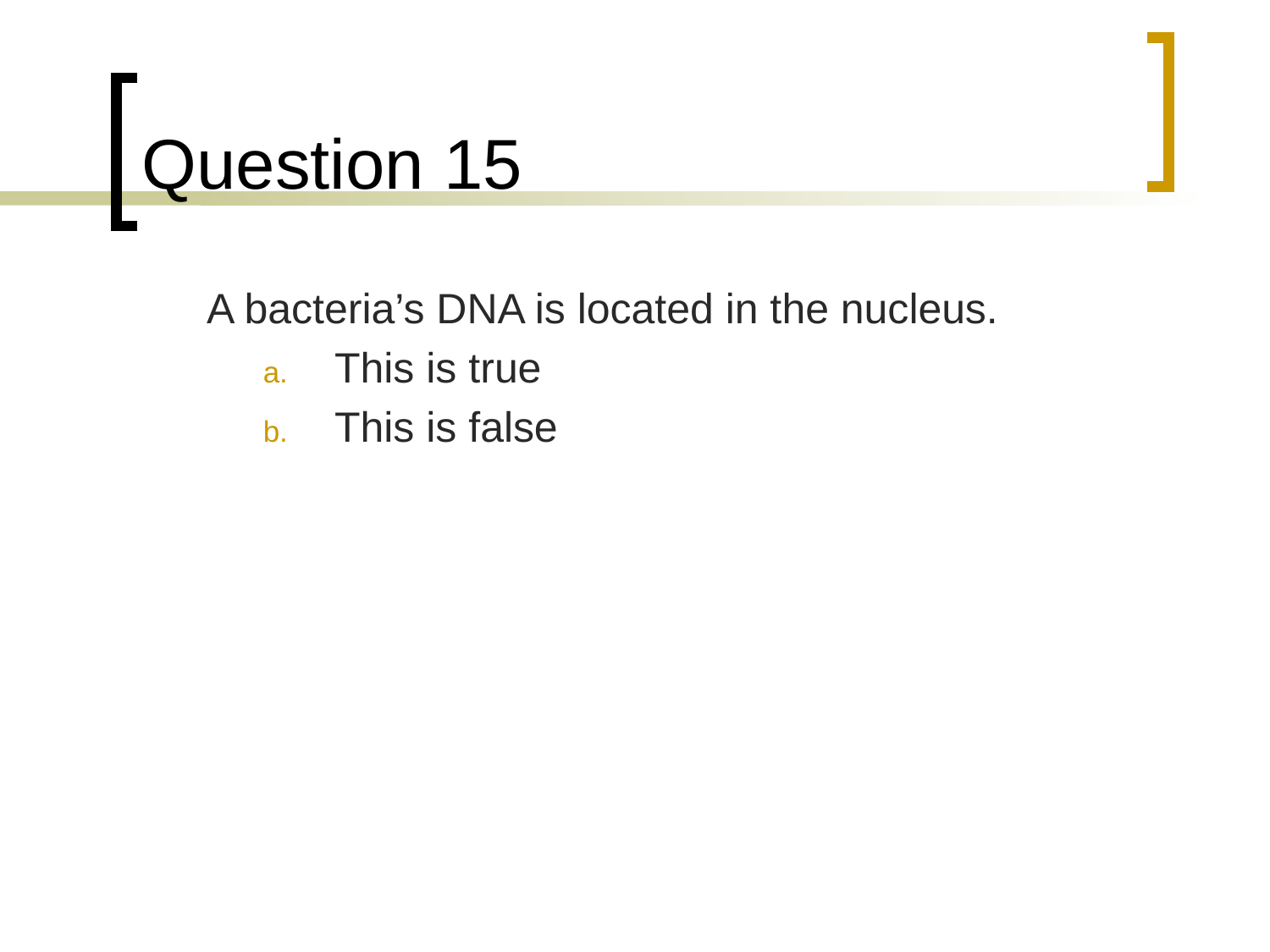

# Question 15
	A bacteria’s DNA is located in the nucleus.
This is true
This is false